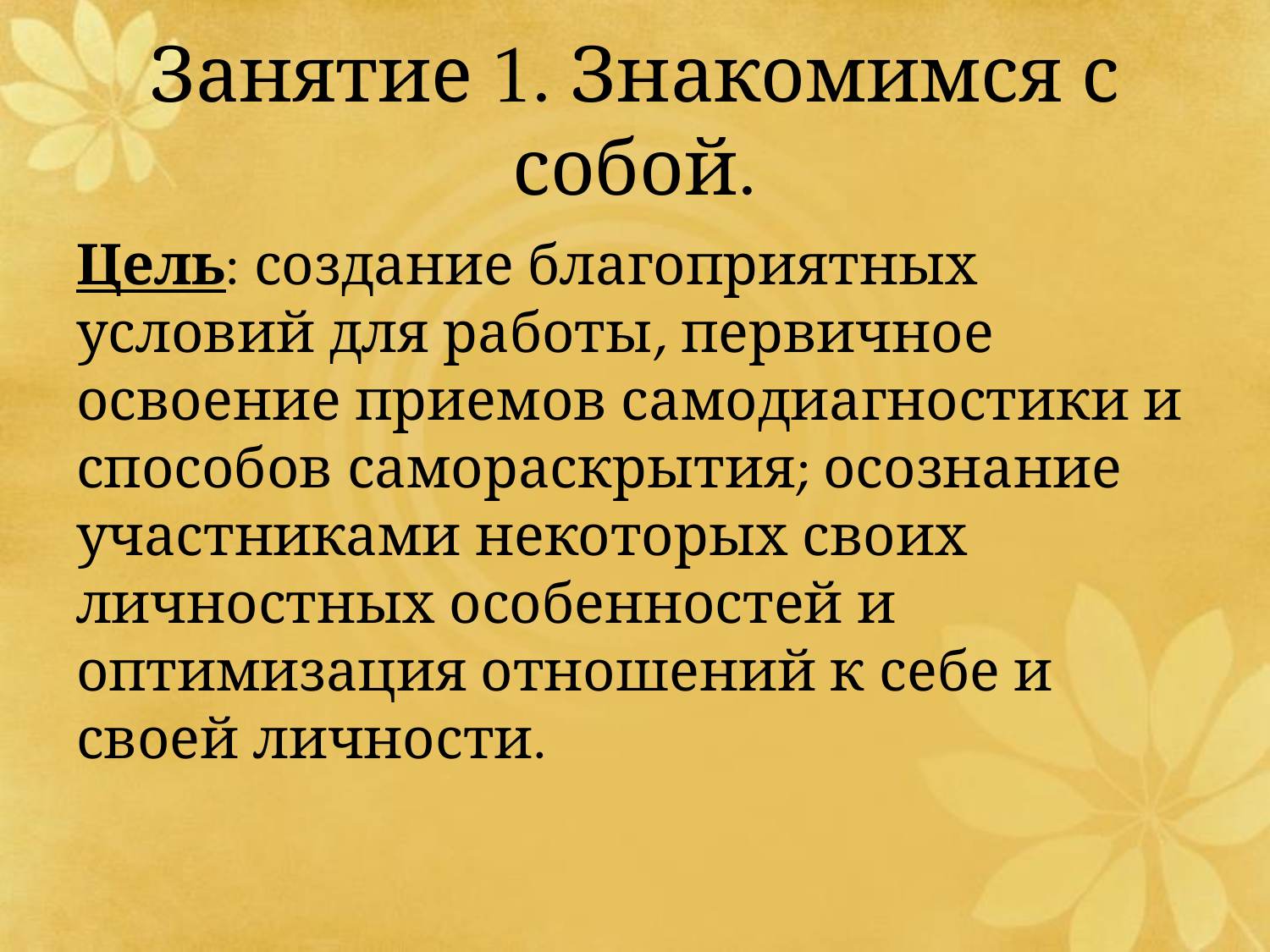

# Занятие 1. Знакомимся с собой.
Цель: создание благоприятных условий для работы, первичное освоение приемов самодиагностики и способов самораскрытия; осознание участниками некоторых своих личностных особенностей и оптимизация отношений к себе и своей личности.